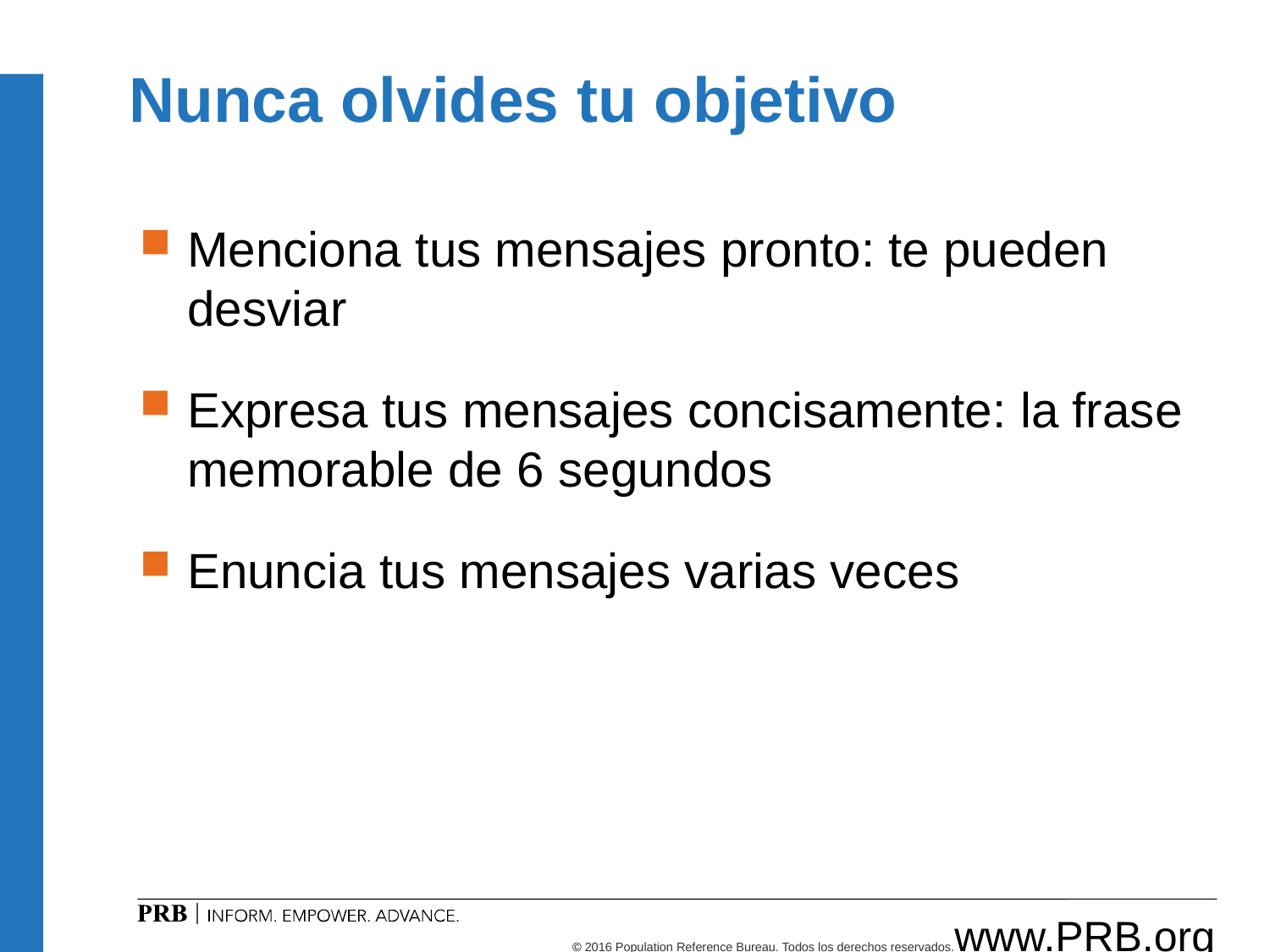

# Nunca olvides tu objetivo
Menciona tus mensajes pronto: te pueden desviar
Expresa tus mensajes concisamente: la frase memorable de 6 segundos
Enuncia tus mensajes varias veces